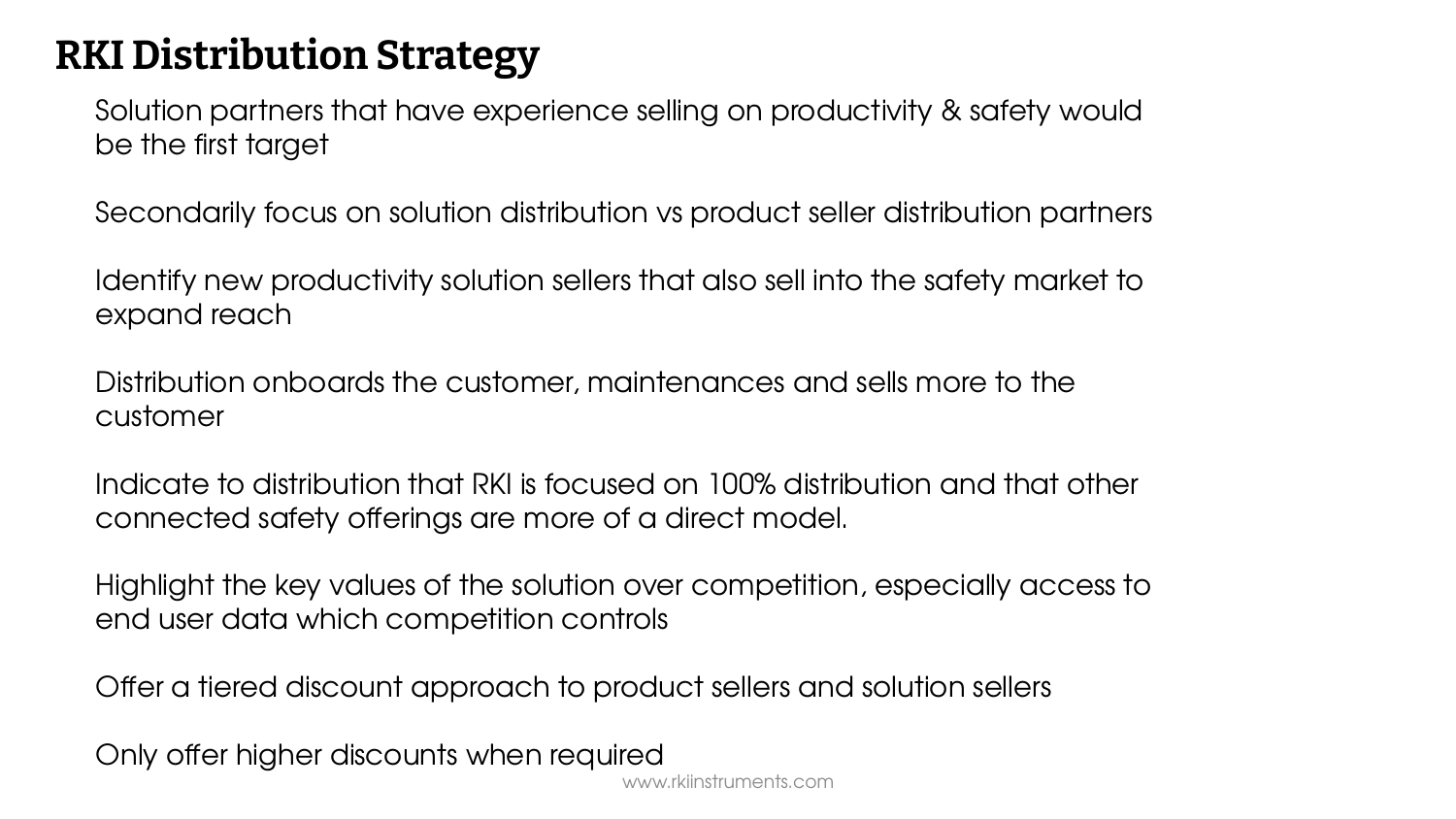

# RKI Distribution Strategy
Solution partners that have experience selling on productivity & safety would be the first target

Secondarily focus on solution distribution vs product seller distribution partners

Identify new productivity solution sellers that also sell into the safety market to expand reach

Distribution onboards the customer, maintenances and sells more to the customer

Indicate to distribution that RKI is focused on 100% distribution and that other connected safety offerings are more of a direct model.

Highlight the key values of the solution over competition, especially access to end user data which competition controls

Offer a tiered discount approach to product sellers and solution sellers

Only offer higher discounts when required

www.rkiinstruments.com